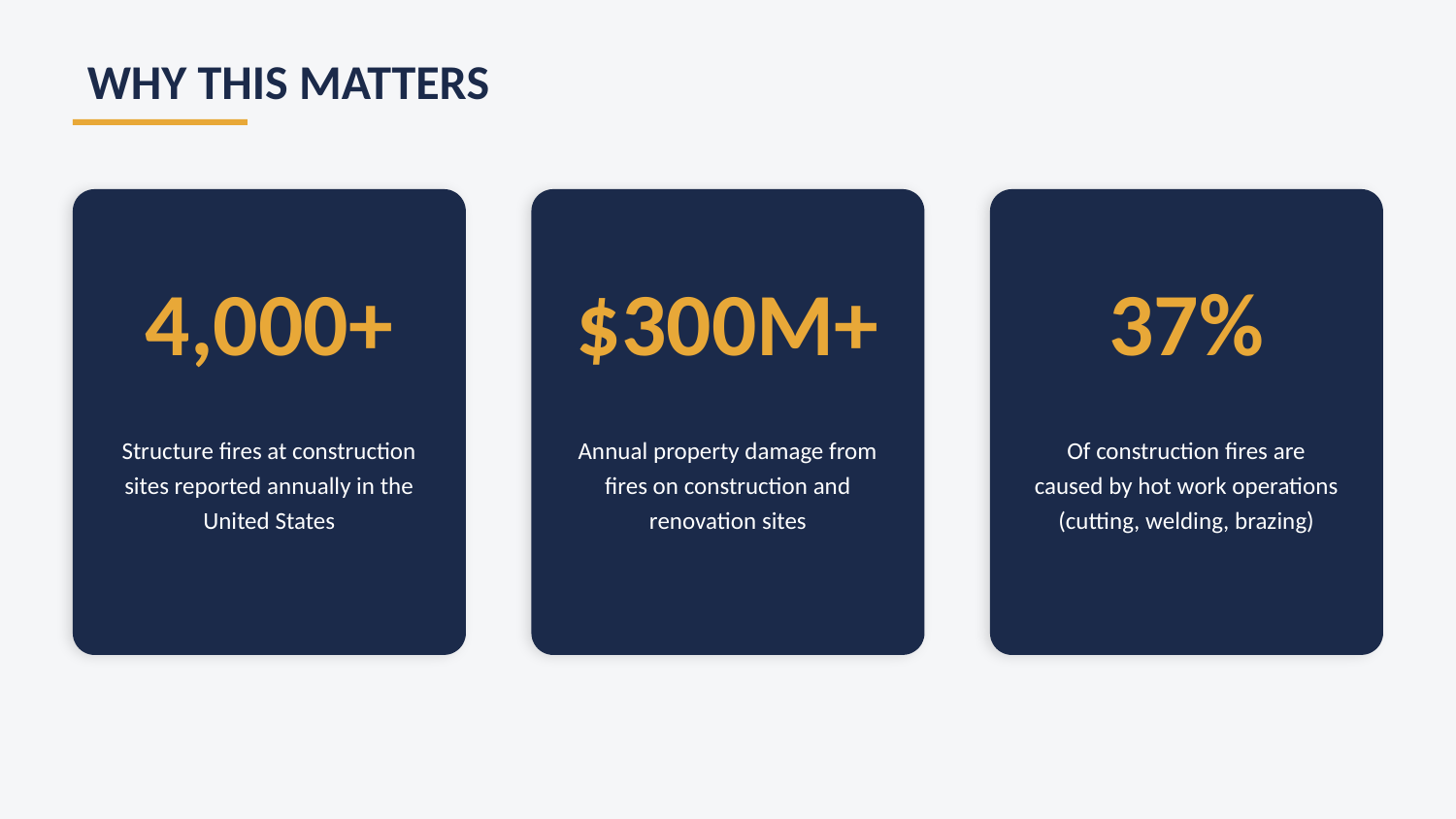

WHY THIS MATTERS

4,000+
$300M+
37%
Structure fires at construction sites reported annually in the United States
Annual property damage from fires on construction and renovation sites
Of construction fires are caused by hot work operations (cutting, welding, brazing)